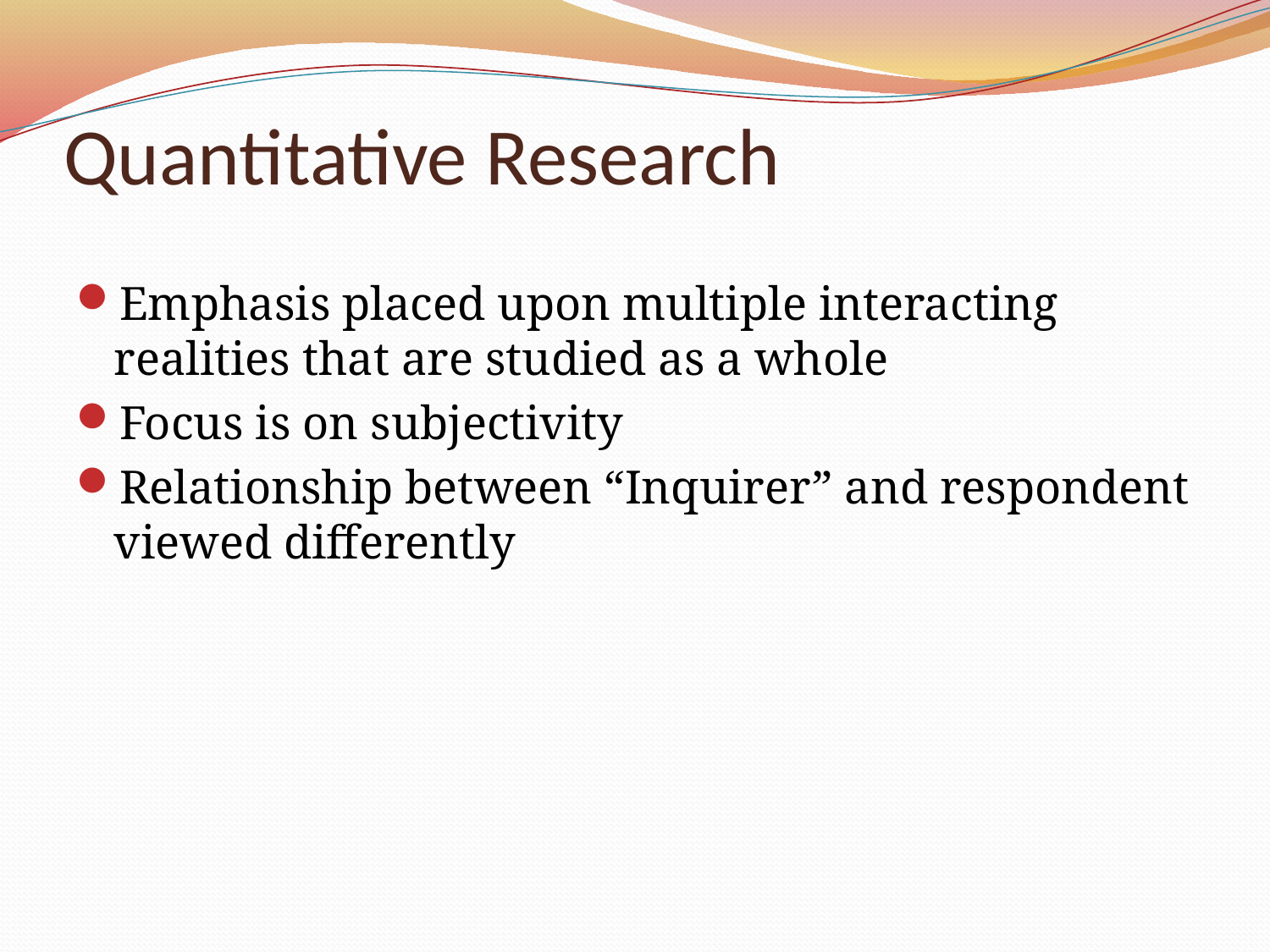

# Quantitative Research
Emphasis placed upon multiple interacting realities that are studied as a whole
Focus is on subjectivity
Relationship between “Inquirer” and respondent viewed differently